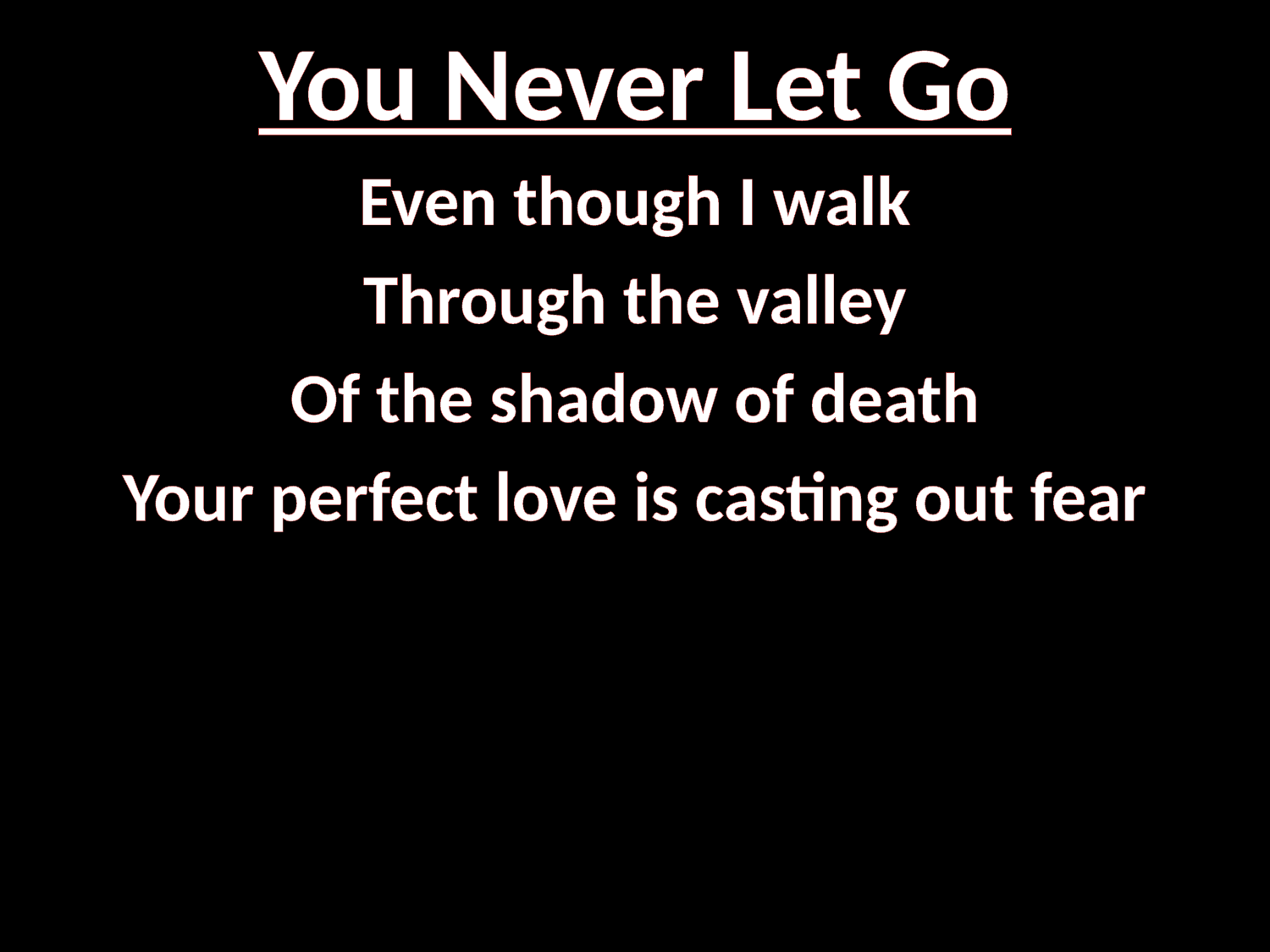

# You Never Let Go
Even though I walk
Through the valley
Of the shadow of death
Your perfect love is casting out fear